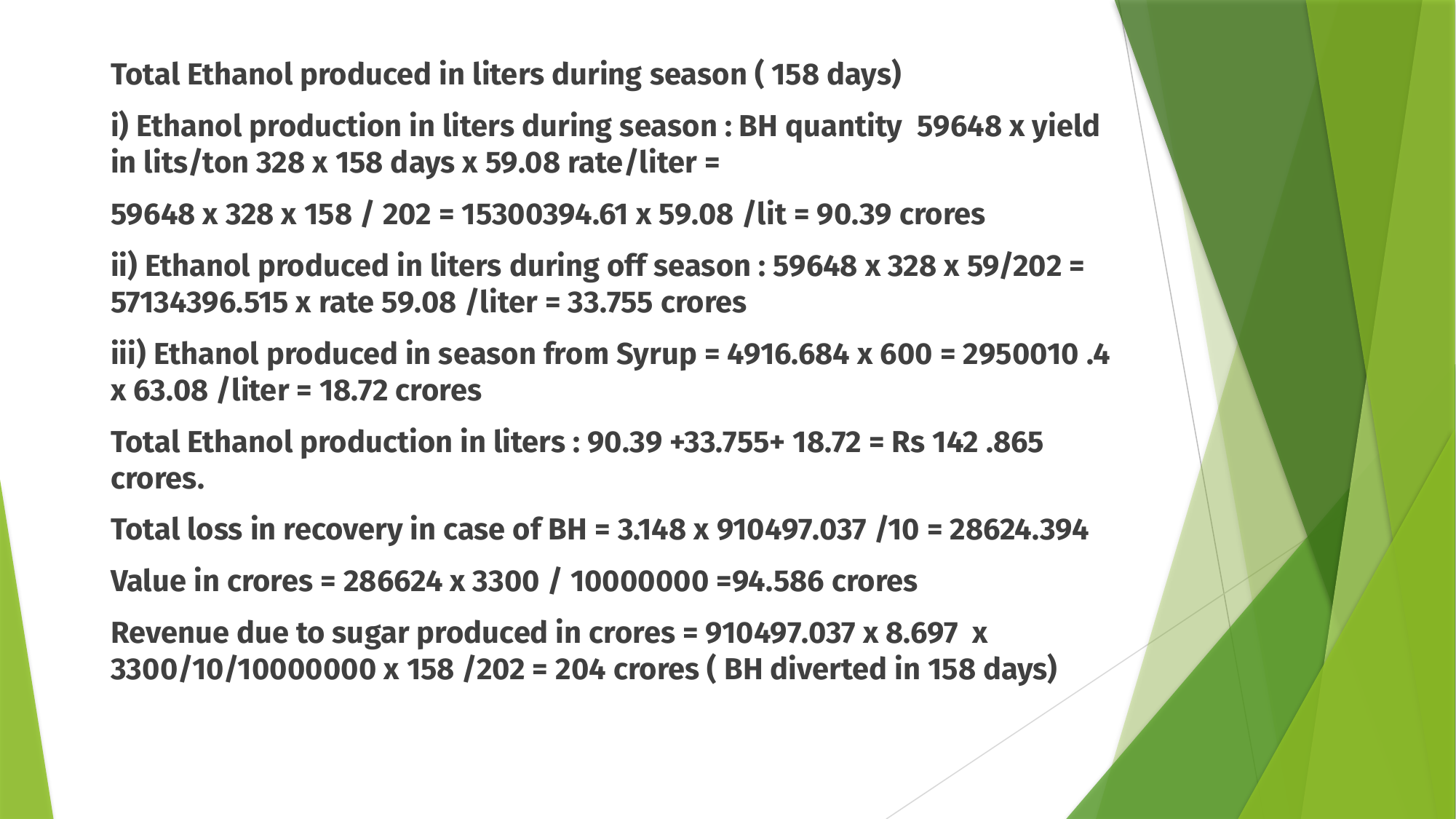

Total Ethanol produced in liters during season ( 158 days)
i) Ethanol production in liters during season : BH quantity  59648 x yield  in lits/ton 328 x 158 days x 59.08 rate/liter =
59648 x 328 x 158 / 202 = 15300394.61 x 59.08 /lit = 90.39 crores
ii) Ethanol produced in liters during off season : 59648 x 328 x 59/202 = 57134396.515 x rate 59.08 /liter = 33.755 crores
iii) Ethanol produced in season from Syrup = 4916.684 x 600 = 2950010 .4 x 63.08 /liter = 18.72 crores
Total Ethanol production in liters : 90.39 +33.755+ 18.72 = Rs 142 .865 crores.
Total loss in recovery in case of BH = 3.148 x 910497.037 /10 = 28624.394
Value in crores = 286624 x 3300 / 10000000 =94.586 crores
Revenue due to sugar produced in crores = 910497.037 x 8.697  x 3300/10/10000000 x 158 /202 = 204 crores ( BH diverted in 158 days)